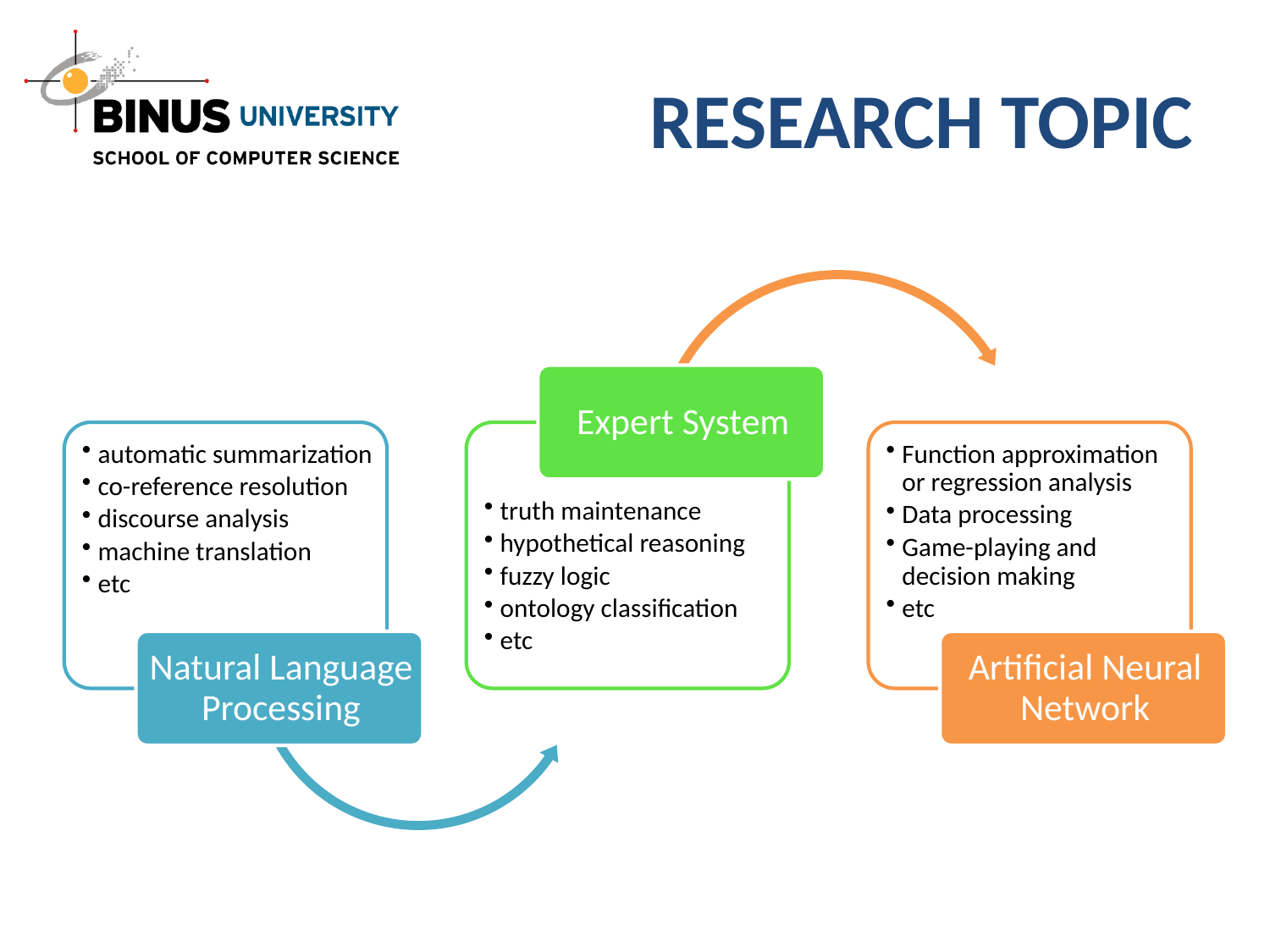

# Research topic
automatic summarization
co-reference resolution
discourse analysis
machine translation
etc
Natural Language Processing
truth maintenance
hypothetical reasoning
fuzzy logic
ontology classification
etc
Expert System
Function approximation or regression analysis
Data processing
Game-playing and decision making
etc
Artificial Neural Network